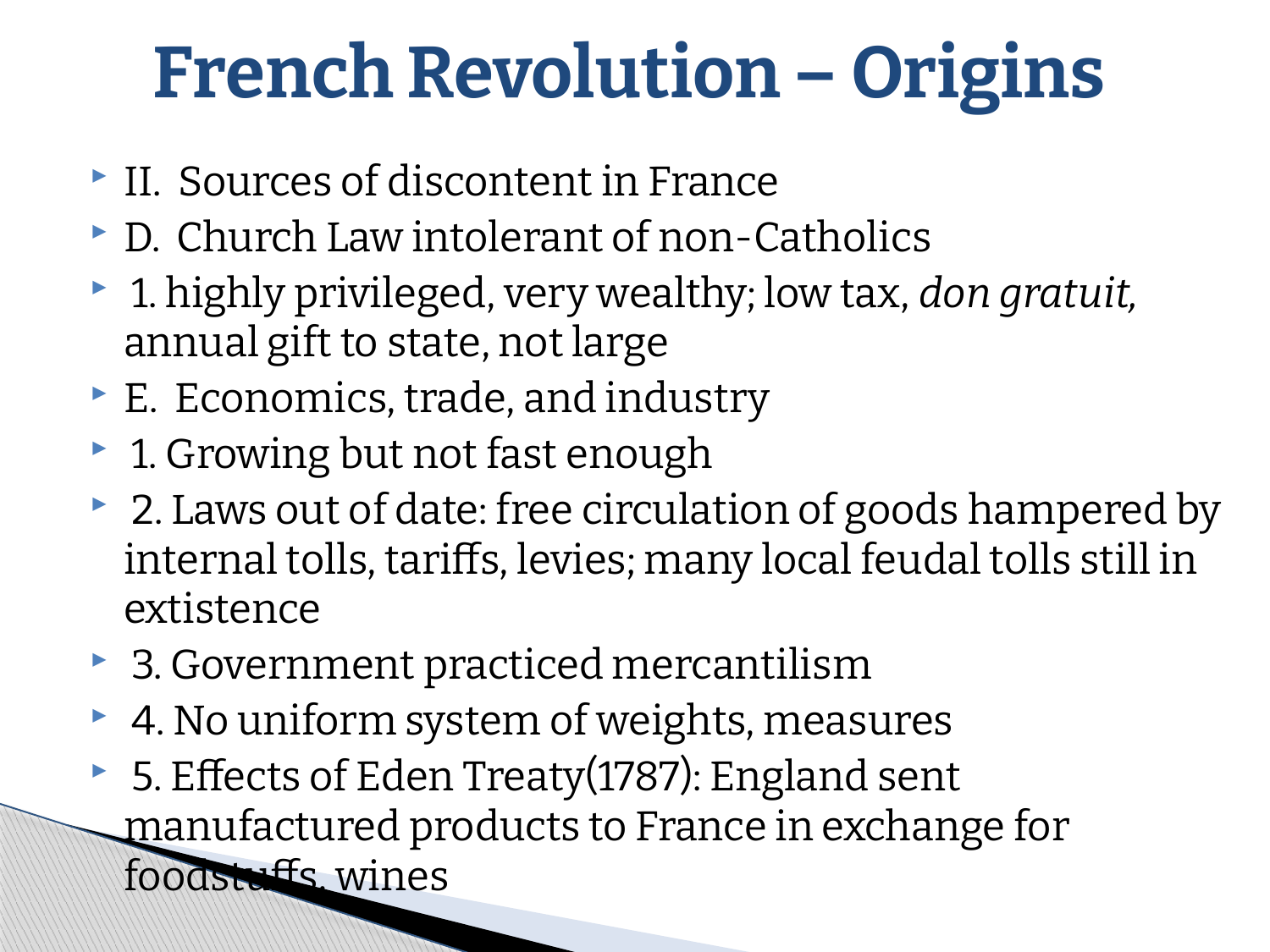

# French Revolution – Origins
II.  Sources of discontent in France
D.  Church Law intolerant of non-Catholics
 1. highly privileged, very wealthy; low tax, don gratuit,  annual gift to state, not large
E.  Economics, trade, and industry
 1. Growing but not fast enough
 2. Laws out of date: free circulation of goods hampered by internal tolls, tariffs, levies; many local feudal tolls still in extistence
 3. Government practiced mercantilism
 4. No uniform system of weights, measures
 5. Effects of Eden Treaty(1787): England sent manufactured products to France in exchange for foodstuffs, wines